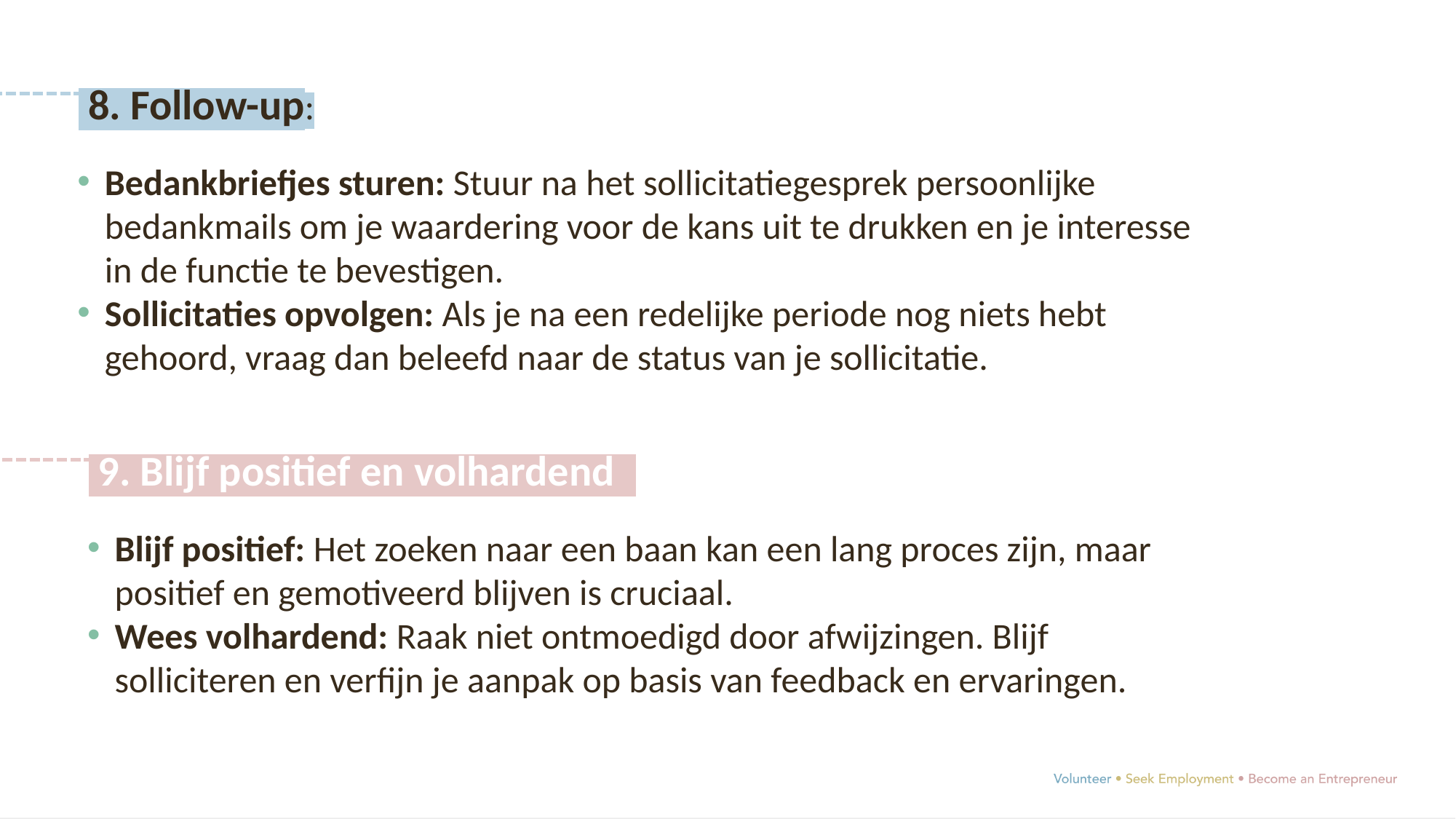

8. Follow-up:
Bedankbriefjes sturen: Stuur na het sollicitatiegesprek persoonlijke bedankmails om je waardering voor de kans uit te drukken en je interesse in de functie te bevestigen.
Sollicitaties opvolgen: Als je na een redelijke periode nog niets hebt gehoord, vraag dan beleefd naar de status van je sollicitatie.

 9. Blijf positief en volhardend:
Blijf positief: Het zoeken naar een baan kan een lang proces zijn, maar positief en gemotiveerd blijven is cruciaal.
Wees volhardend: Raak niet ontmoedigd door afwijzingen. Blijf solliciteren en verfijn je aanpak op basis van feedback en ervaringen.